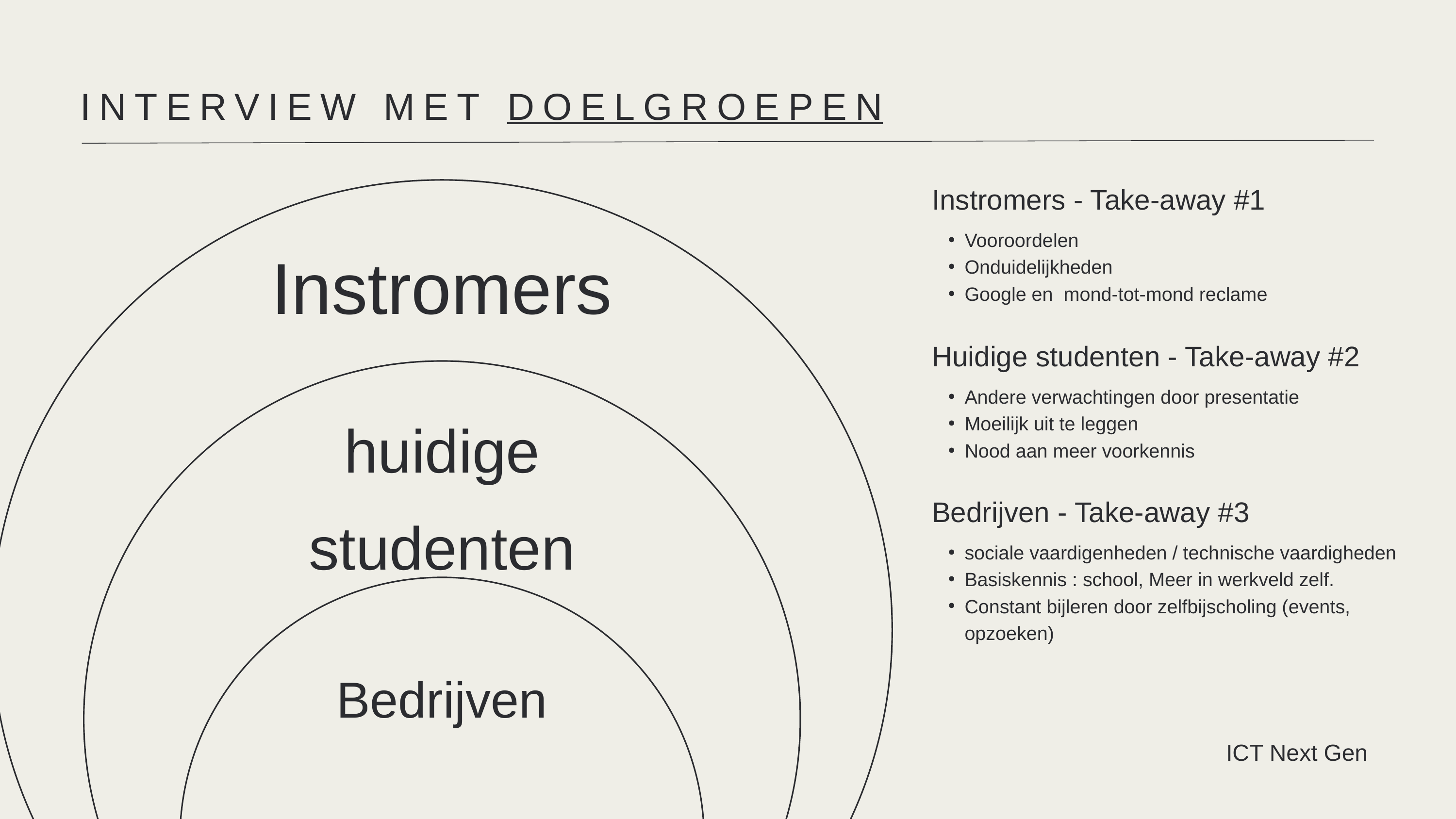

INTERVIEW MET DOELGROEPEN

Instromers - Take-away #1
Vooroordelen
Onduidelijkheden
Google en  mond-tot-mond reclame
Huidige studenten - Take-away #2
Andere verwachtingen door presentatie
Moeilijk uit te leggen
Nood aan meer voorkennis
Bedrijven - Take-away #3
sociale vaardigenheden / technische vaardigheden
Basiskennis : school, Meer in werkveld zelf.
Constant bijleren door zelfbijscholing (events, opzoeken)
Instromers

huidige
studenten

Bedrijven
ICT Next Gen